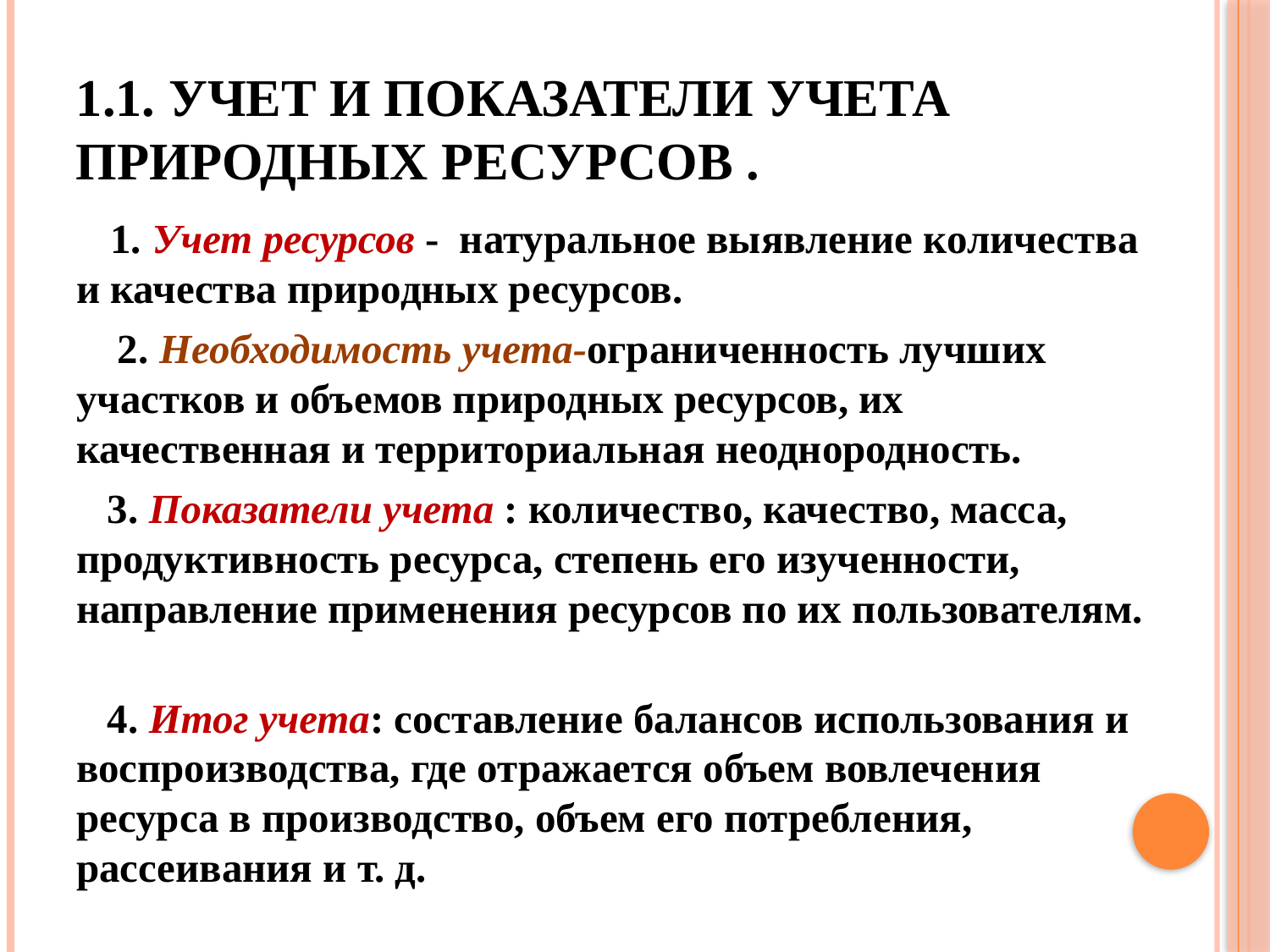

# 1.1. Учет и показатели учета природных ресурсов .
   1. Учет ресурсов -  натуральное выявление количества и качества природных ресурсов.
    2. Необходимость учета-ограниченность лучших участков и объемов природных ресурсов, их качественная и территориальная неоднородность.
   3. Показатели учета : количество, качество, масса, продуктивность ресурса, степень его изученности, направление применения ресурсов по их пользователям.
   4. Итог учета: составление балансов использования и воспроизводства, где отражается объем вовлечения ресурса в производство, объем его потребления, рассеивания и т. д.